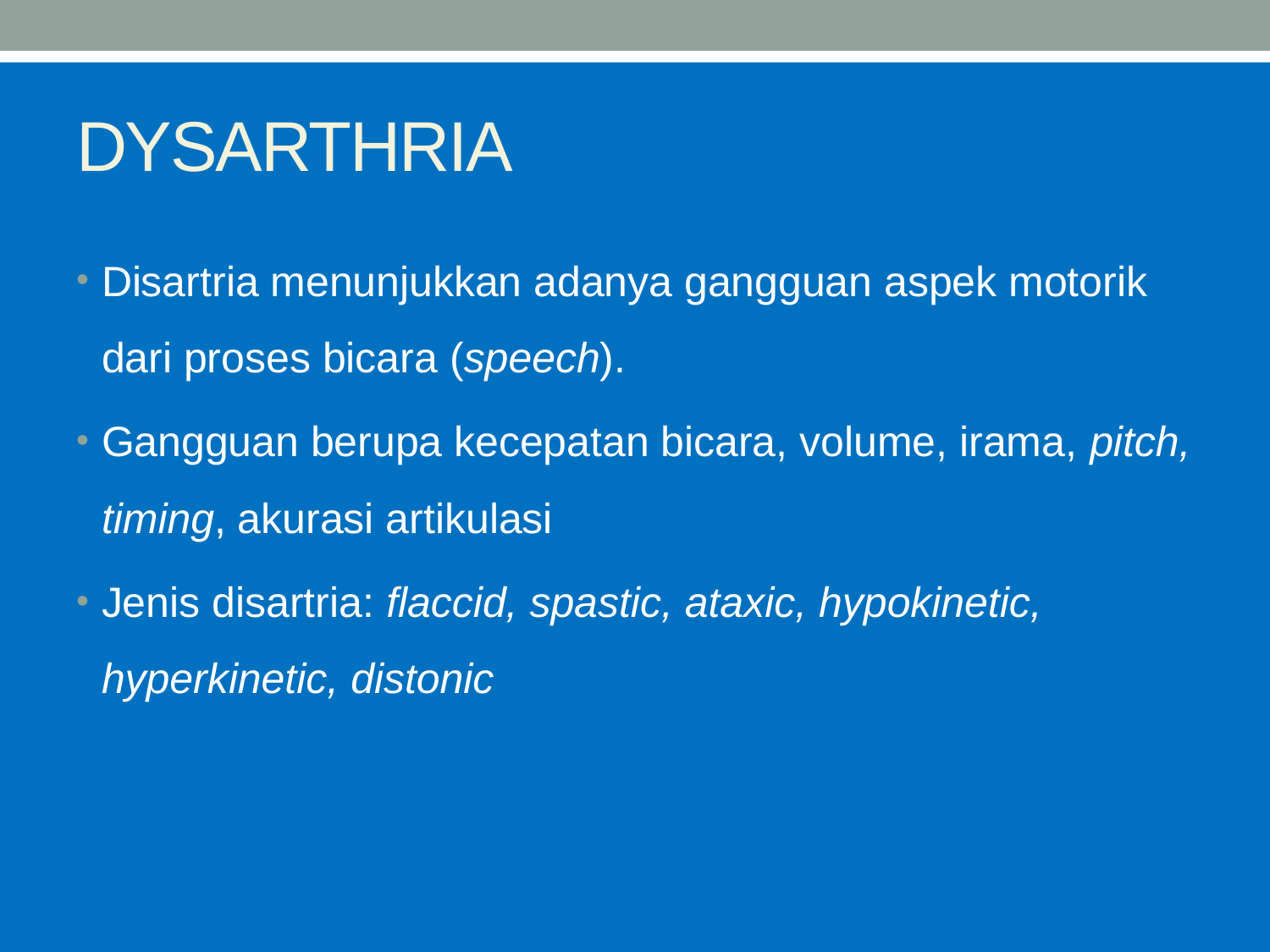

# DYSARTHRIA
Disartria menunjukkan adanya gangguan aspek motorik dari proses bicara (speech).
Gangguan berupa kecepatan bicara, volume, irama, pitch, timing, akurasi artikulasi
Jenis disartria: flaccid, spastic, ataxic, hypokinetic, hyperkinetic, distonic